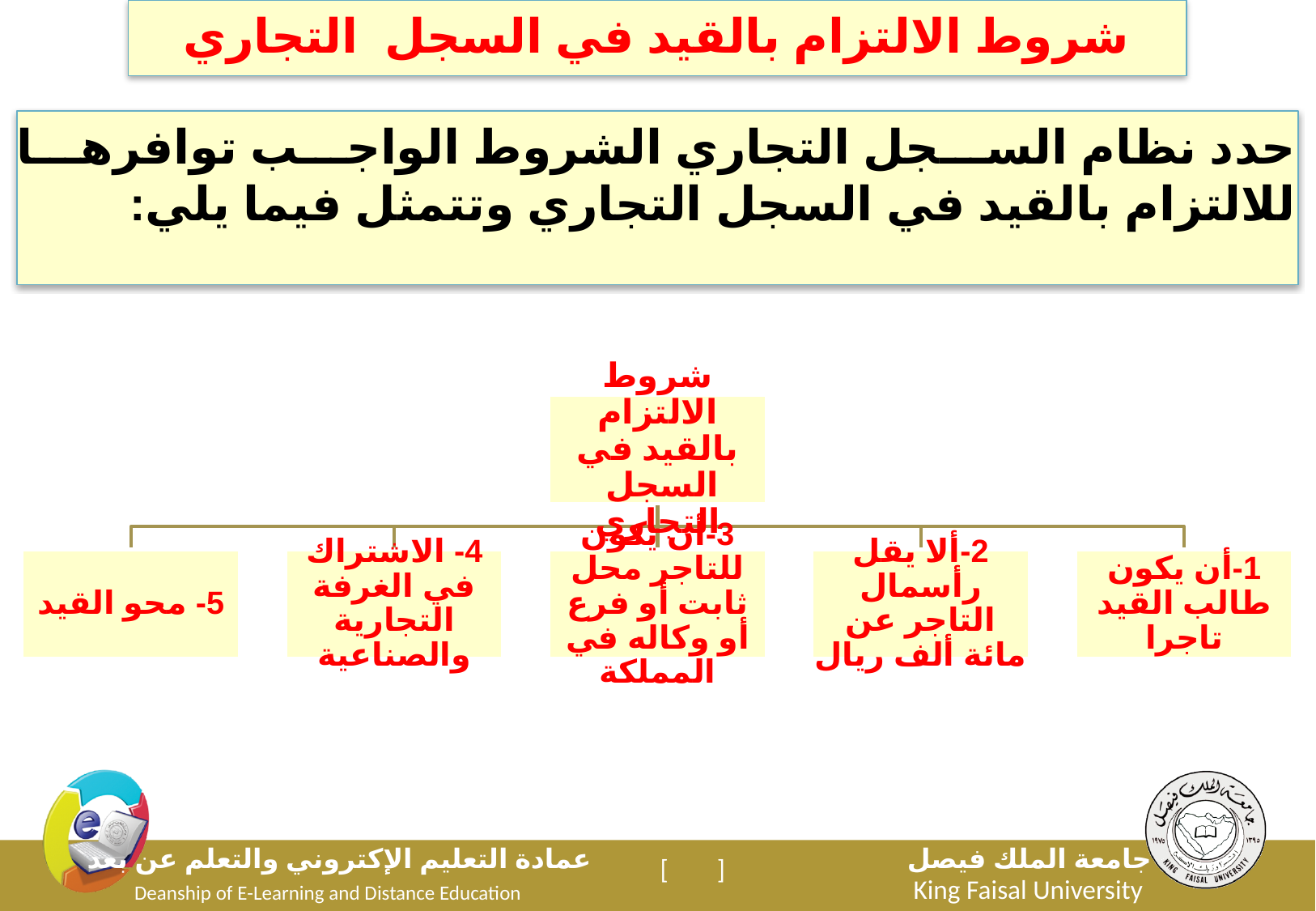

شروط الالتزام بالقيد في السجل  التجاري

حدد نظام السجل التجاري الشروط الواجب توافرها للالتزام بالقيد في السجل التجاري وتتمثل فيما يلي:

شروط الالتزام بالقيد في السجل  التجاري
5- محو القيد
4- الاشتراك في الغرفة التجارية والصناعية
3-أن يكون للتاجر محل ثابت أو فرع أو وكاله في المملكة
2-ألا يقل رأسمال التاجر عن مائة ألف ريال
1-أن يكون طالب القيد تاجرا